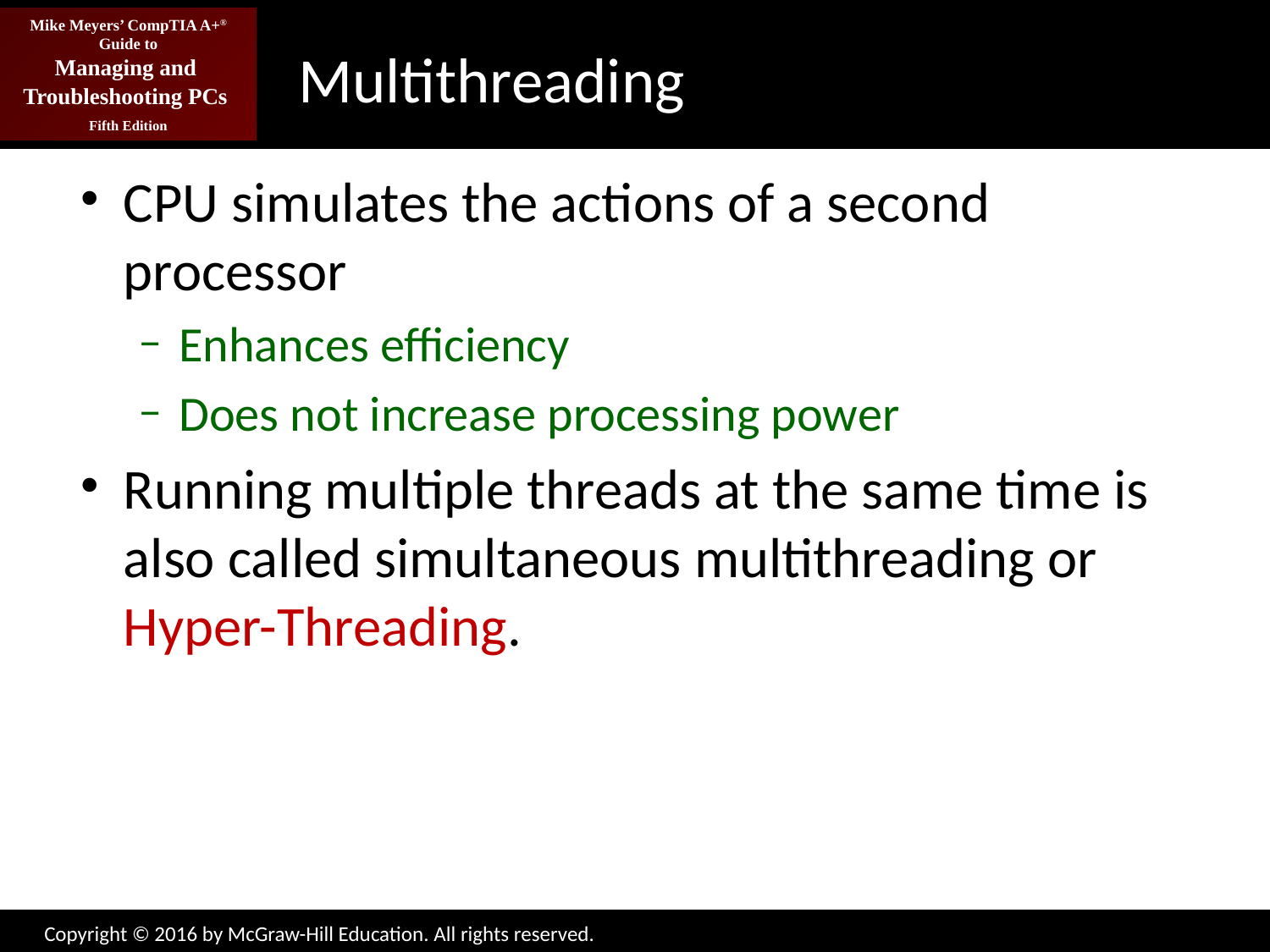

# Multithreading
CPU simulates the actions of a second processor
Enhances efficiency
Does not increase processing power
Running multiple threads at the same time is also called simultaneous multithreading or Hyper-Threading.